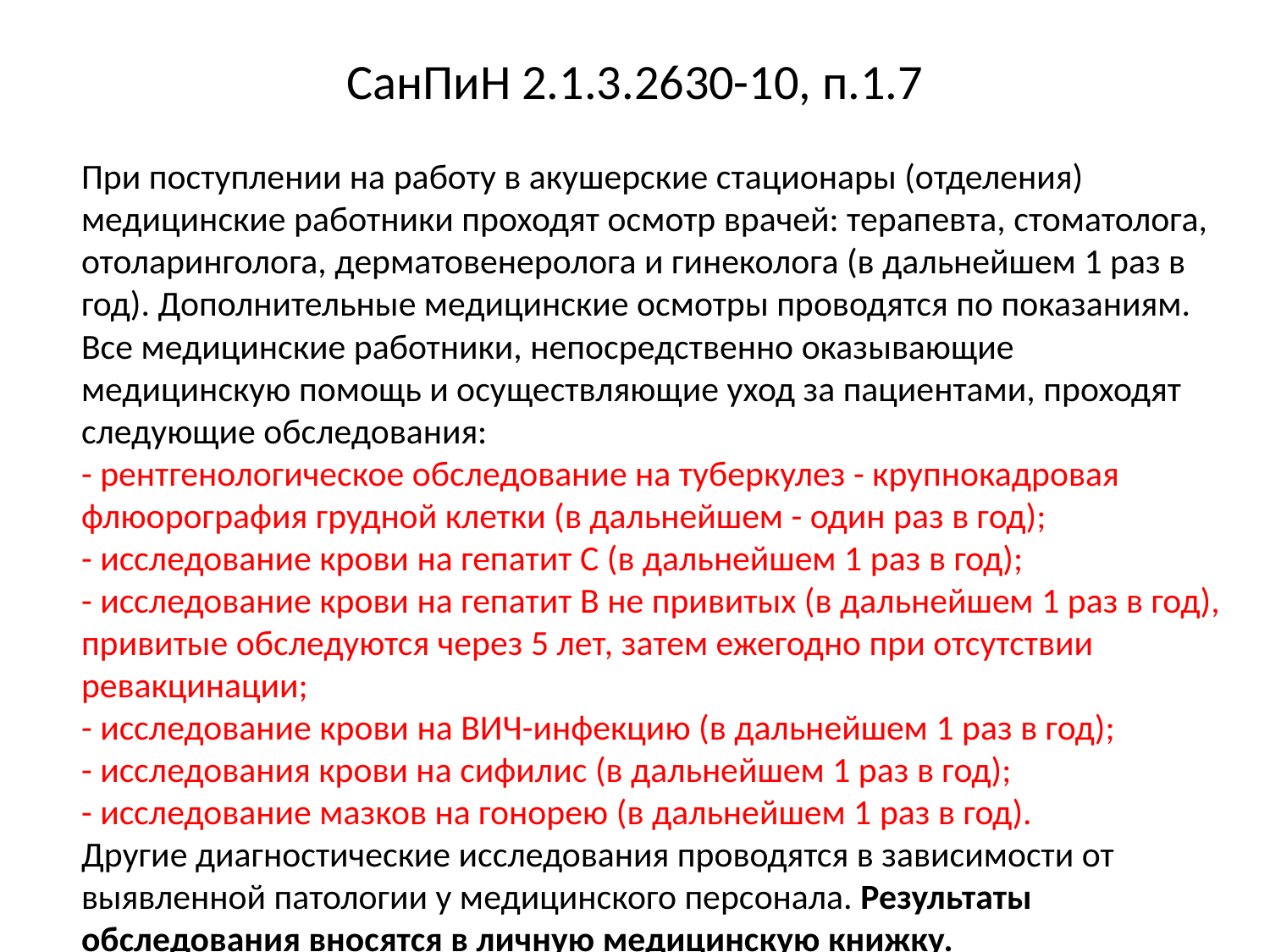

СанПиН 2.1.3.2630-10, п.1.7
	При поступлении на работу в акушерские стационары (отделения) медицинские работники проходят осмотр врачей: терапевта, стоматолога, отоларинголога, дерматовенеролога и гинеколога (в дальнейшем 1 раз в год). Дополнительные медицинские осмотры проводятся по показаниям.
	Все медицинские работники, непосредственно оказывающие медицинскую помощь и осуществляющие уход за пациентами, проходят следующие обследования:
	- рентгенологическое обследование на туберкулез - крупнокадровая флюорография грудной клетки (в дальнейшем - один раз в год);
	- исследование крови на гепатит C (в дальнейшем 1 раз в год);
	- исследование крови на гепатит B не привитых (в дальнейшем 1 раз в год), привитые обследуются через 5 лет, затем ежегодно при отсутствии ревакцинации;
	- исследование крови на ВИЧ-инфекцию (в дальнейшем 1 раз в год);
	- исследования крови на сифилис (в дальнейшем 1 раз в год);
	- исследование мазков на гонорею (в дальнейшем 1 раз в год).
	Другие диагностические исследования проводятся в зависимости от выявленной патологии у медицинского персонала. Результаты обследования вносятся в личную медицинскую книжку.